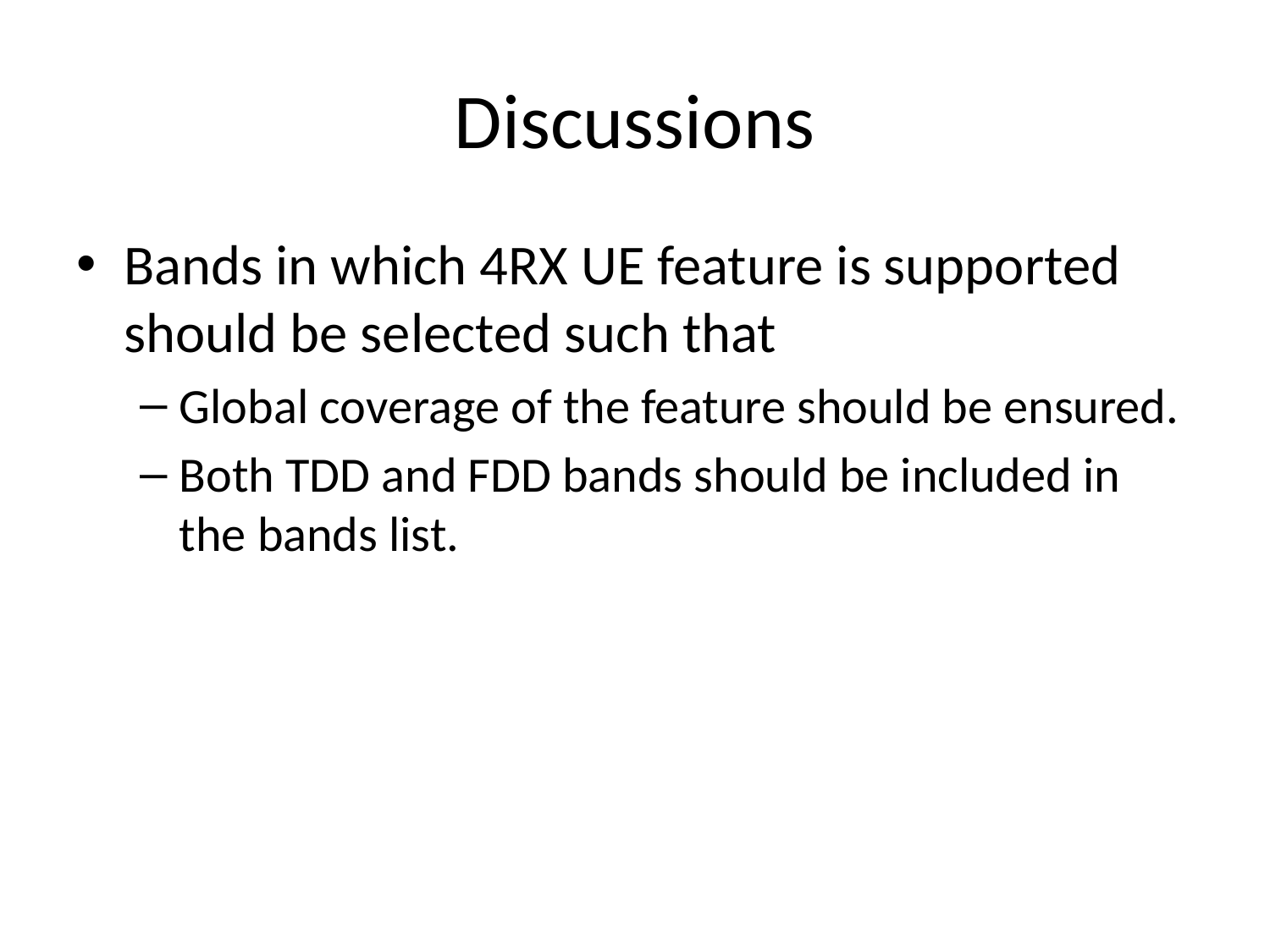

# Discussions
Bands in which 4RX UE feature is supported should be selected such that
Global coverage of the feature should be ensured.
Both TDD and FDD bands should be included in the bands list.